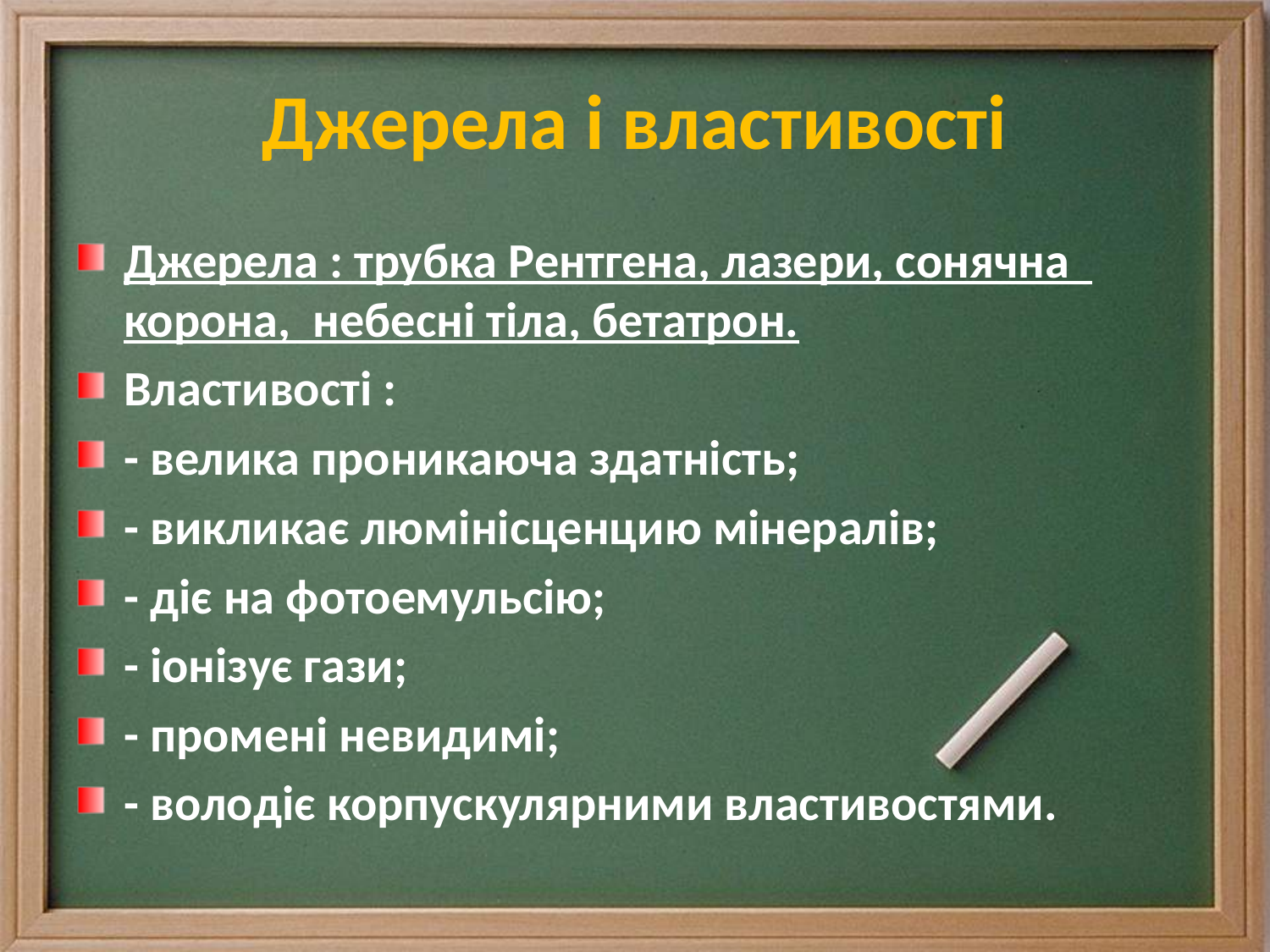

# Джерела і властивості
Джерела : трубка Рентгена, лазери, сонячна   корона,  небесні тіла, бетатрон.
Властивості :
- велика проникаюча здатність;
- викликає люмінісценцию мінералів;
- діє на фотоемульсію;
- іонізує гази;
- промені невидимі;
- володіє корпускулярними властивостями.